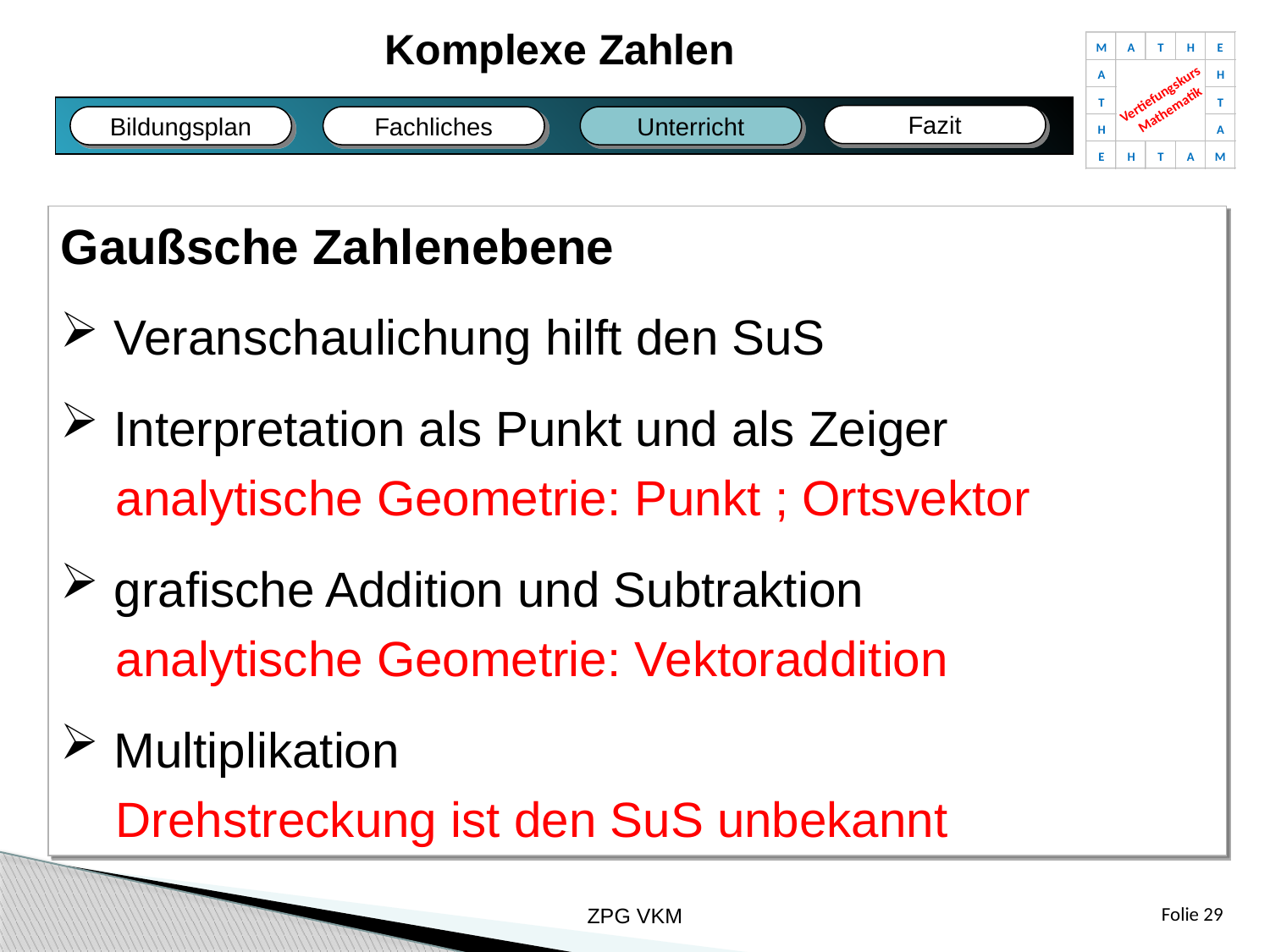

Komplexe Zahlen

M
A
T
H
E

A
H
Vertiefungskurs
Mathematik

T
T

H
A

E
H
T
A
M

Fazit
Fachliches
Bildungsplan
Unterricht
Fazit
Bildungsplan
Fachliches
Unterricht
Gaußsche Zahlenebene
 Veranschaulichung hilft den SuS
 Interpretation als Punkt und als Zeiger
    analytische Geometrie: Punkt ; Ortsvektor
 grafische Addition und Subtraktion
    analytische Geometrie: Vektoraddition
 Multiplikation
    Drehstreckung ist den SuS unbekannt

ZPG VKM
Folie 29